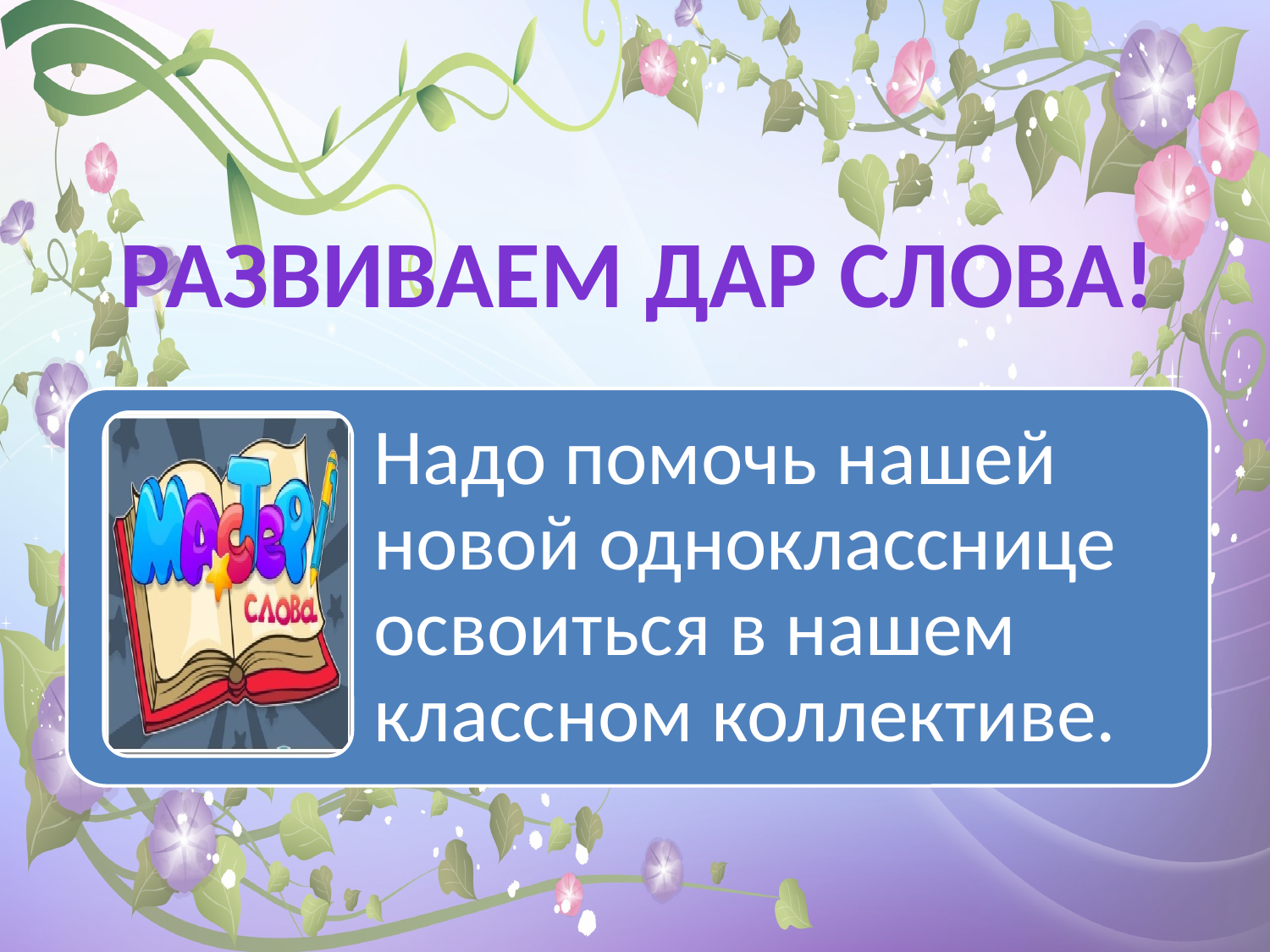

Развиваем дар слова!
Надо помочь нашей новой однокласснице освоиться в нашем классном коллективе.